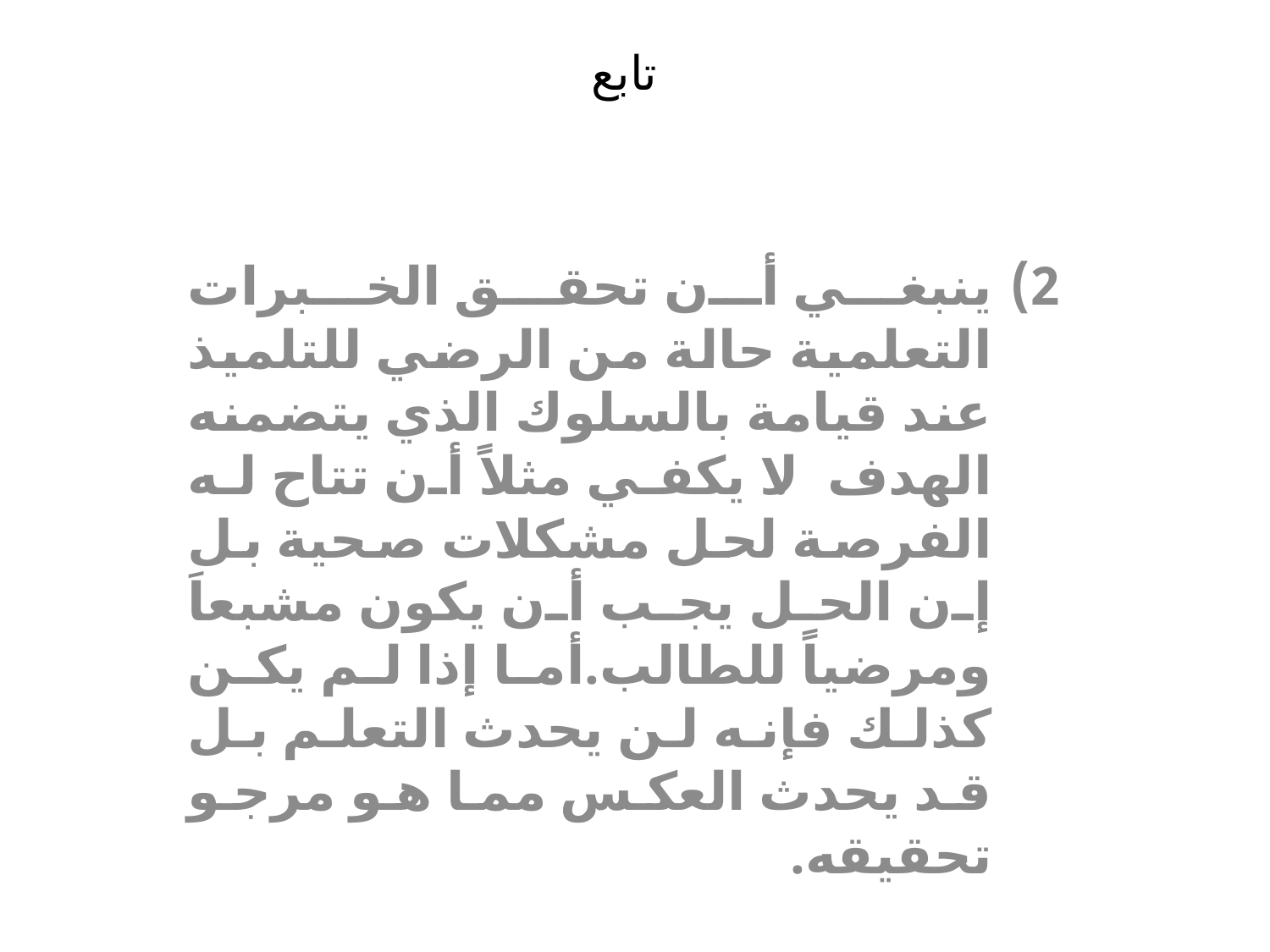

# تابع
ينبغي أن تحقق الخبرات التعلمية حالة من الرضي للتلميذ عند قيامة بالسلوك الذي يتضمنه الهدف. لا يكفي مثلاً أن تتاح له الفرصة لحل مشكلات صحية بل إن الحل يجب أن يكون مشبعاَ ومرضياً للطالب.أما إذا لم يكن كذلك فإنه لن يحدث التعلم بل قد يحدث العكس مما هو مرجو تحقيقه.